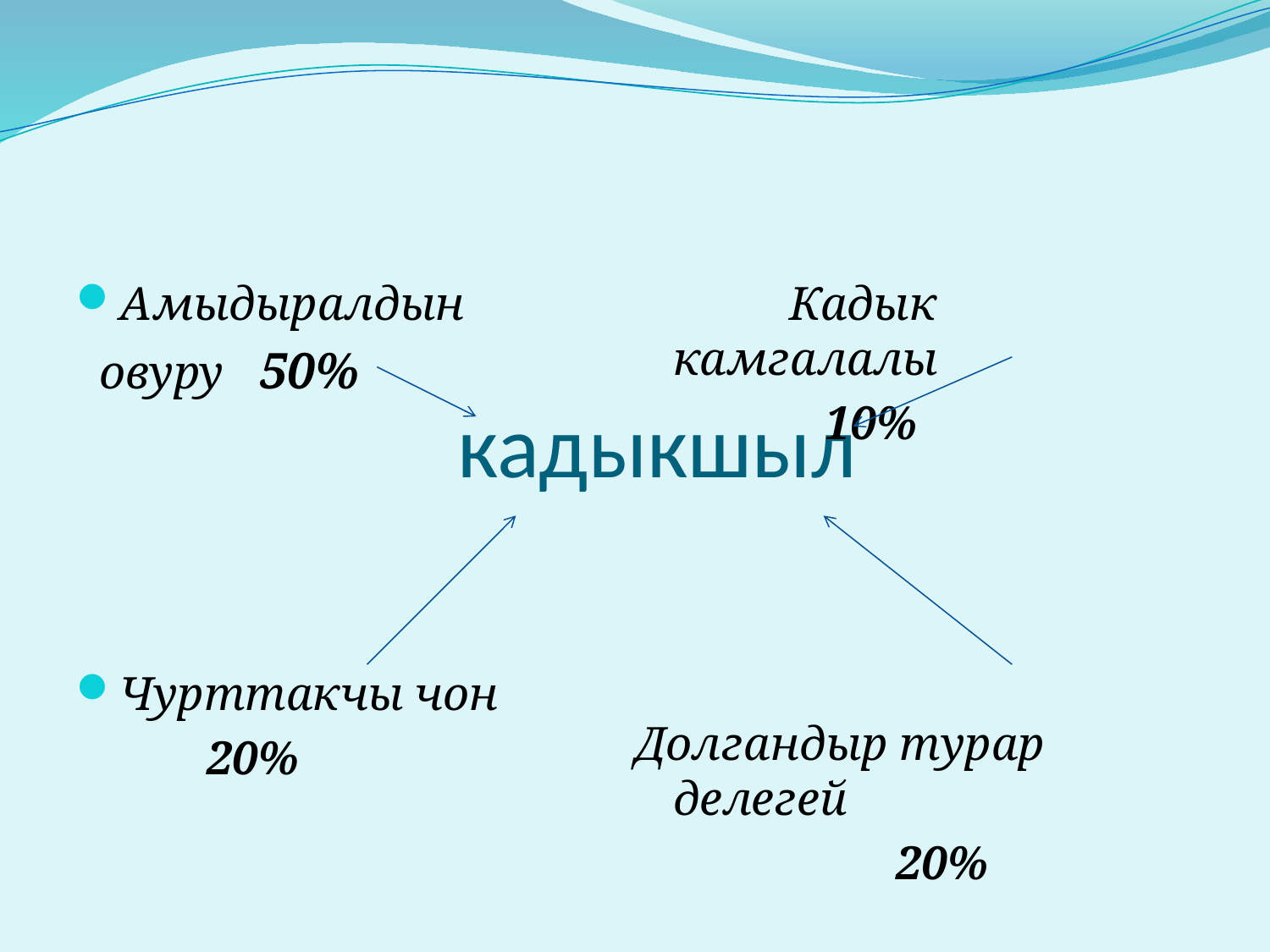

Амыдыралдын
  овуру   50%

Чурттакчы чон
           20%

             Кадык камгалалы
                10%

Долгандыр турар делегей
                      20%
# кадыкшыл